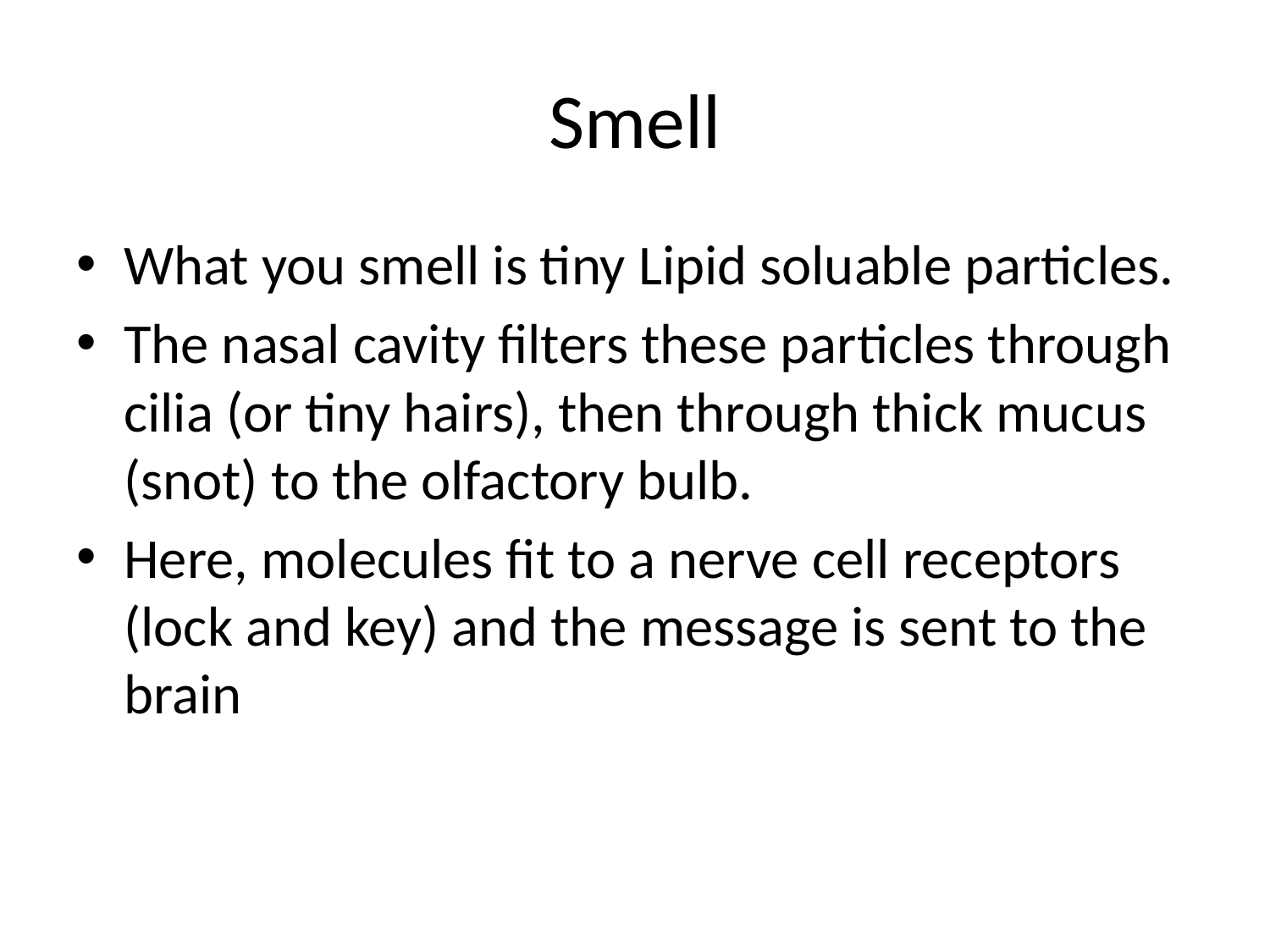

# Smell
What you smell is tiny Lipid soluable particles.
The nasal cavity filters these particles through cilia (or tiny hairs), then through thick mucus (snot) to the olfactory bulb.
Here, molecules fit to a nerve cell receptors (lock and key) and the message is sent to the brain